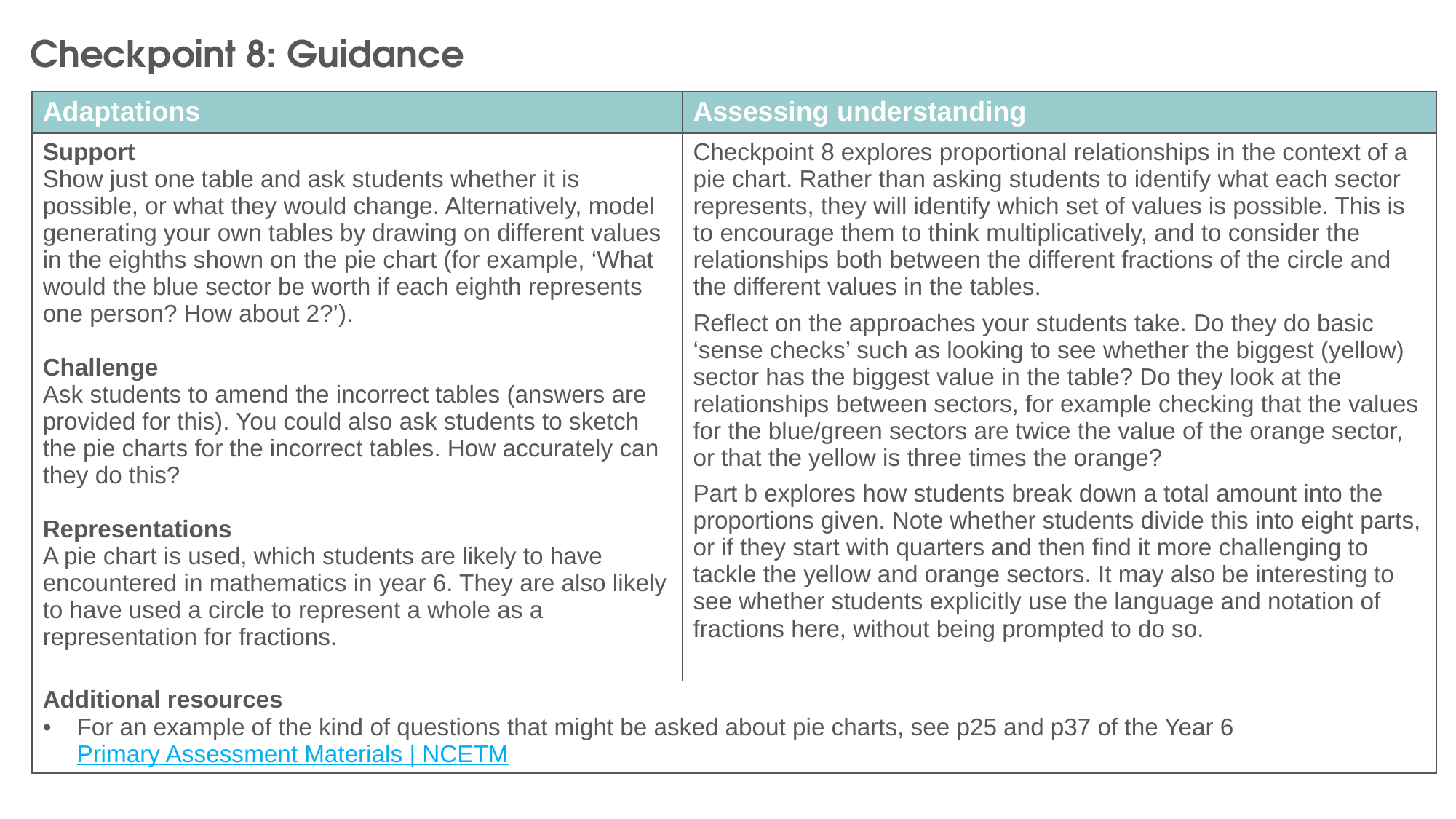

Checkpoint 8: Guidance
| Adaptations | Assessing understanding |
| --- | --- |
| Support Show just one table and ask students whether it is possible, or what they would change. Alternatively, model generating your own tables by drawing on different values in the eighths shown on the pie chart (for example, ‘What would the blue sector be worth if each eighth represents one person? How about 2?’). Challenge Ask students to amend the incorrect tables (answers are provided for this). You could also ask students to sketch the pie charts for the incorrect tables. How accurately can they do this? Representations A pie chart is used, which students are likely to have encountered in mathematics in year 6. They are also likely to have used a circle to represent a whole as a representation for fractions. | Checkpoint 8 explores proportional relationships in the context of a pie chart. Rather than asking students to identify what each sector represents, they will identify which set of values is possible. This is to encourage them to think multiplicatively, and to consider the relationships both between the different fractions of the circle and the different values in the tables. Reflect on the approaches your students take. Do they do basic ‘sense checks’ such as looking to see whether the biggest (yellow) sector has the biggest value in the table? Do they look at the relationships between sectors, for example checking that the values for the blue/green sectors are twice the value of the orange sector, or that the yellow is three times the orange? Part b explores how students break down a total amount into the proportions given. Note whether students divide this into eight parts, or if they start with quarters and then find it more challenging to tackle the yellow and orange sectors. It may also be interesting to see whether students explicitly use the language and notation of fractions here, without being prompted to do so. |
| Additional resources For an example of the kind of questions that might be asked about pie charts, see p25 and p37 of the Year 6 Primary Assessment Materials | NCETM |  |